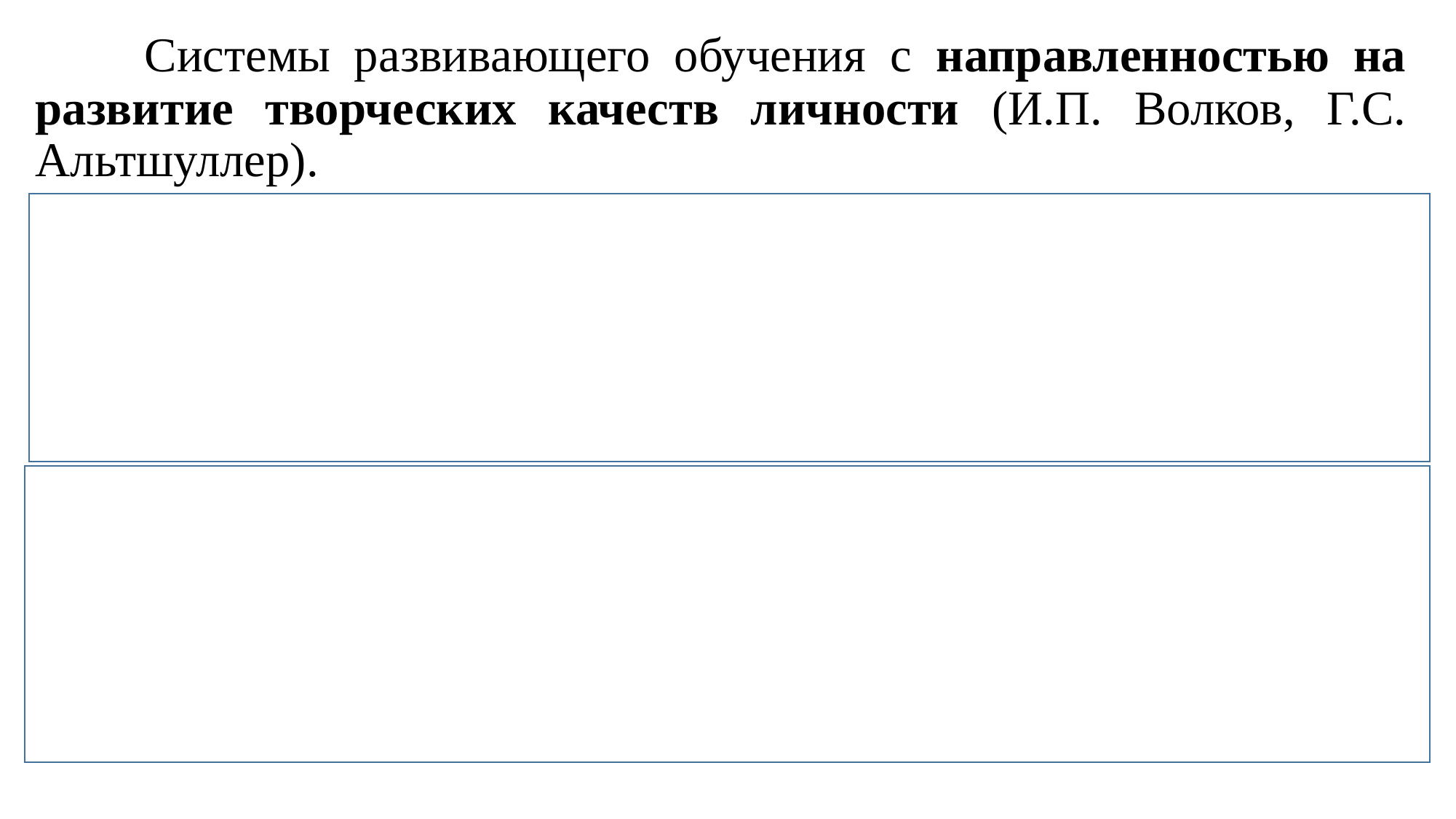

Системы развивающего обучения с направленностью на развитие творческих качеств личности (И.П. Волков, Г.С. Альтшуллер).
	Цели (по И.П. Волкову):
- выявить, учесть и развить творческие способности;
- фронтально приобщить школьников к многообразной творческой деятельности с выходом на конкретный продукт.
	По Г.С. Альтшуллеру:
- обучить творческой деятельности;
- ознакомить с приемами творческого воображения;
- научить решать изобретательные задачи.